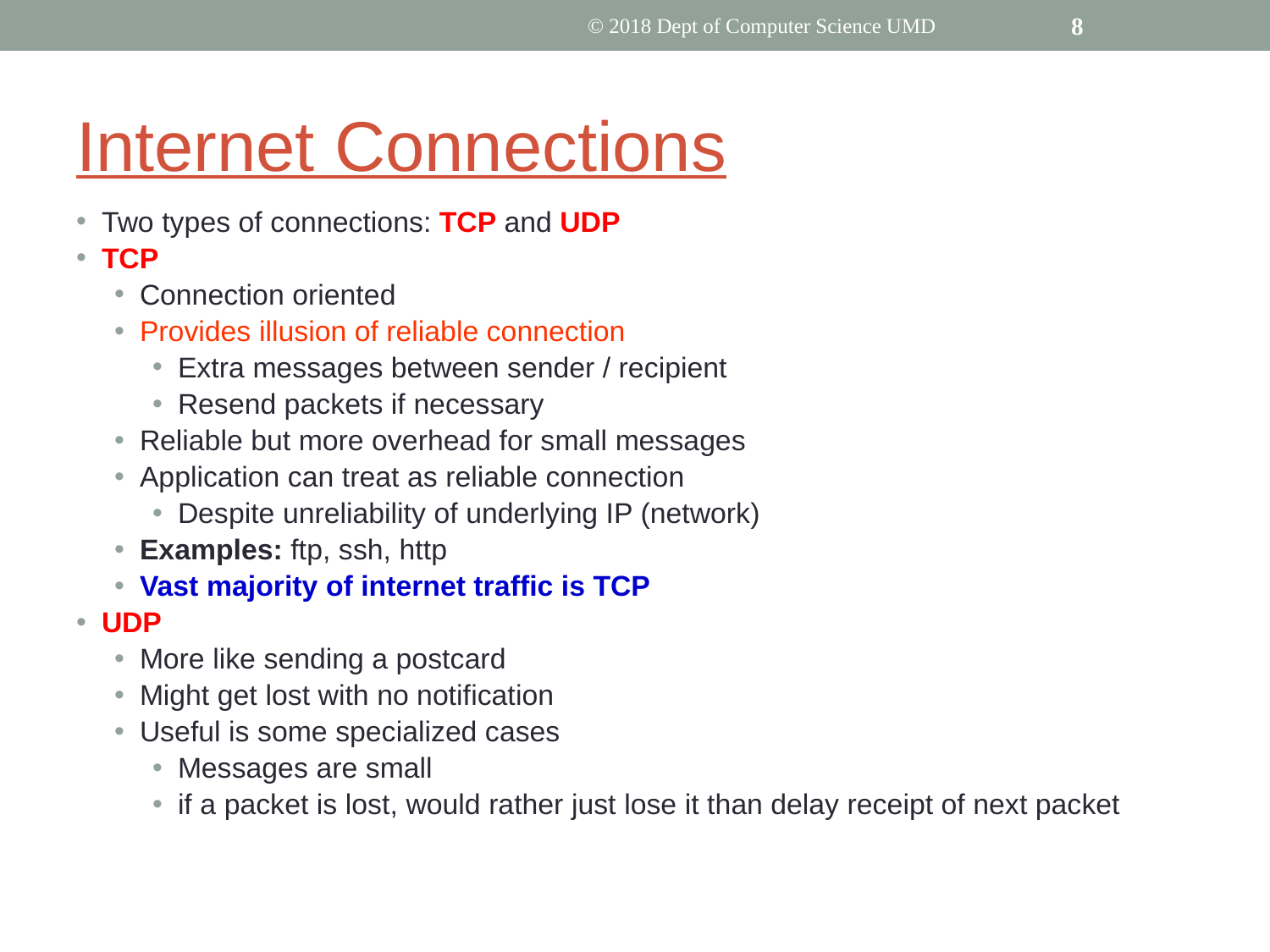

© 2018 Dept of Computer Science UMD
8
# Internet Connections
Two types of connections: TCP and UDP
TCP
Connection oriented
Provides illusion of reliable connection
Extra messages between sender / recipient
Resend packets if necessary
Reliable but more overhead for small messages
Application can treat as reliable connection
Despite unreliability of underlying IP (network)
Examples: ftp, ssh, http
Vast majority of internet traffic is TCP
UDP
More like sending a postcard
Might get lost with no notification
Useful is some specialized cases
Messages are small
if a packet is lost, would rather just lose it than delay receipt of next packet